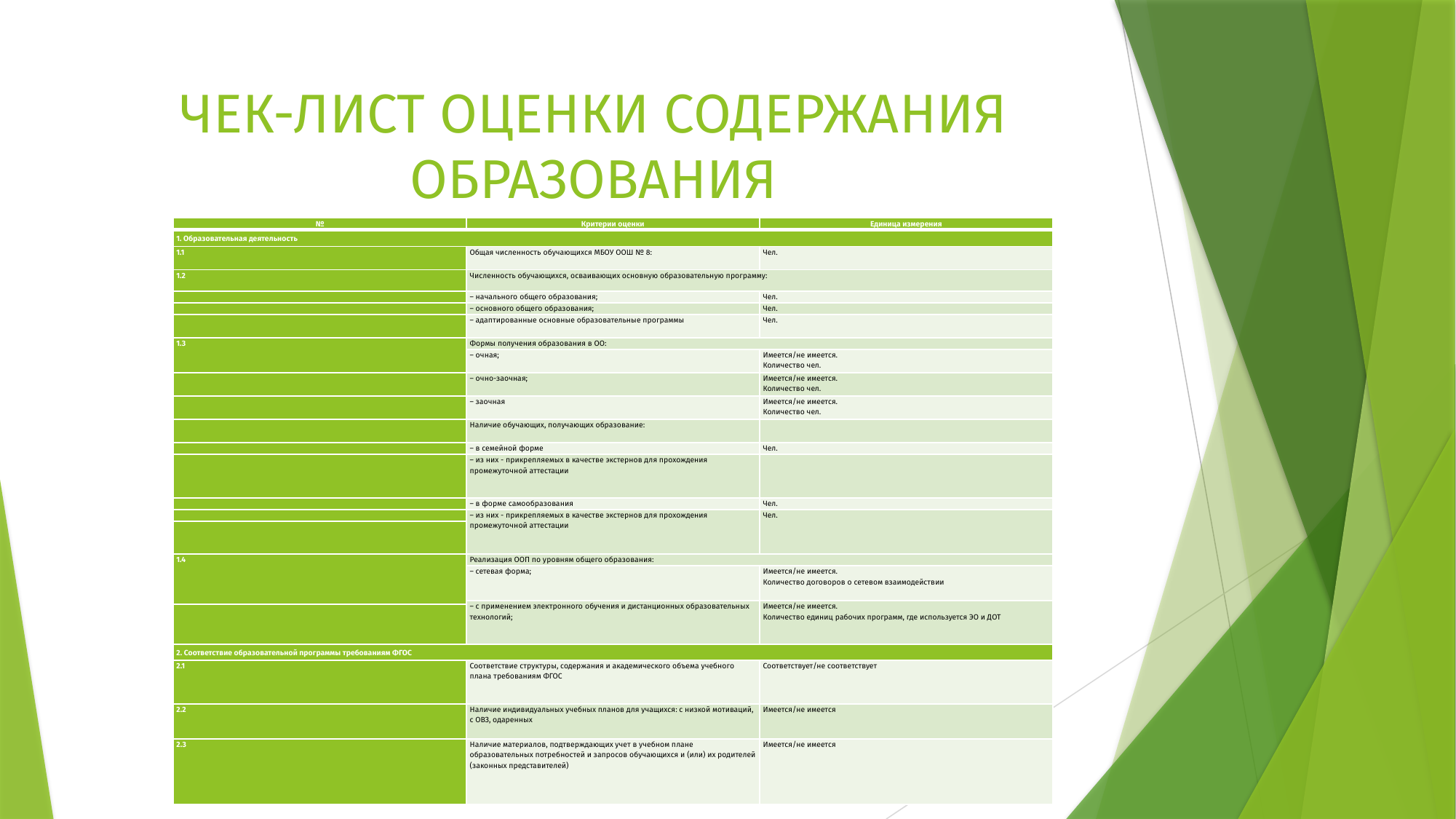

# ЧЕК-ЛИСТ ОЦЕНКИ СОДЕРЖАНИЯ ОБРАЗОВАНИЯ

| № | Критерии оценки | Единица измерения |
| --- | --- | --- |
| 1. Образовательная деятельность |  |  |
| 1.1 | Общая численность обучающихся МБОУ ООШ № 8: | Чел. |
| 1.2 | Численность обучающихся, осваивающих основную образовательную программу: |  |
|  | – начального общего образования; | Чел. |
|  | – основного общего образования; | Чел. |
|  | – адаптированные основные образовательные программы | Чел. |
| 1.3 | Формы получения образования в ОО: |  |
|  | – очная; | Имеется/не имеется. Количество чел. |
|  | – очно-заочная; | Имеется/не имеется. Количество чел. |
|  | – заочная | Имеется/не имеется. Количество чел. |
|  | Наличие обучающих, получающих образование: |  |
|  | – в семейной форме | Чел. |
|  | – из них - прикрепляемых в качестве экстернов для прохождения промежуточной аттестации |  |
|  | – в форме самообразования | Чел. |
|  | – из них - прикрепляемых в качестве экстернов для прохождения промежуточной аттестации | Чел. |
|  |  |  |
| 1.4 | Реализация ООП по уровням общего образования: |  |
|  | – сетевая форма; | Имеется/не имеется. Количество договоров о сетевом взаимодействии |
|  | – с применением электронного обучения и дистанционных образовательных технологий; | Имеется/не имеется. Количество единиц рабочих программ, где используется ЭО и ДОТ |
|  |  |  |
| 2. Соответствие образовательной программы требованиям ФГОС |  |  |
| 2.1 | Соответствие структуры, содержания и академического объема учебного плана требованиям ФГОС | Соответствует/не соответствует |
| 2.2 | Наличие индивидуальных учебных планов для учащихся: с низкой мотиваций, с ОВЗ, одаренных | Имеется/не имеется |
| 2.3 | Наличие материалов, подтверждающих учет в учебном плане образовательных потребностей и запросов обучающихся и (или) их родителей (законных представителей) | Имеется/не имеется |